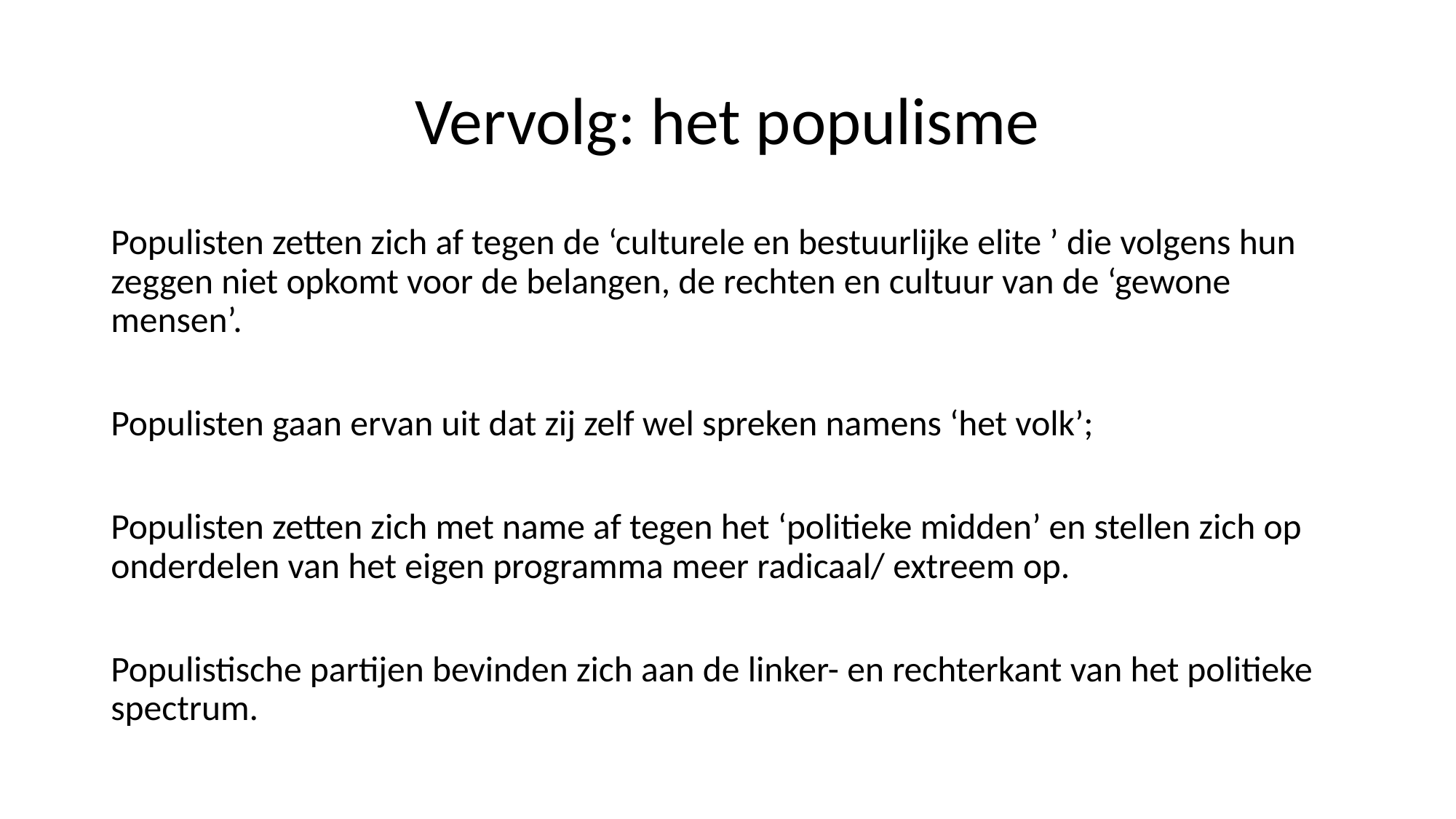

# Vervolg: het populisme
Populisten zetten zich af tegen de ‘culturele en bestuurlijke elite ’ die volgens hun zeggen niet opkomt voor de belangen, de rechten en cultuur van de ‘gewone mensen’.

Populisten gaan ervan uit dat zij zelf wel spreken namens ‘het volk’;

Populisten zetten zich met name af tegen het ‘politieke midden’ en stellen zich op onderdelen van het eigen programma meer radicaal/ extreem op.

Populistische partijen bevinden zich aan de linker- en rechterkant van het politieke spectrum.